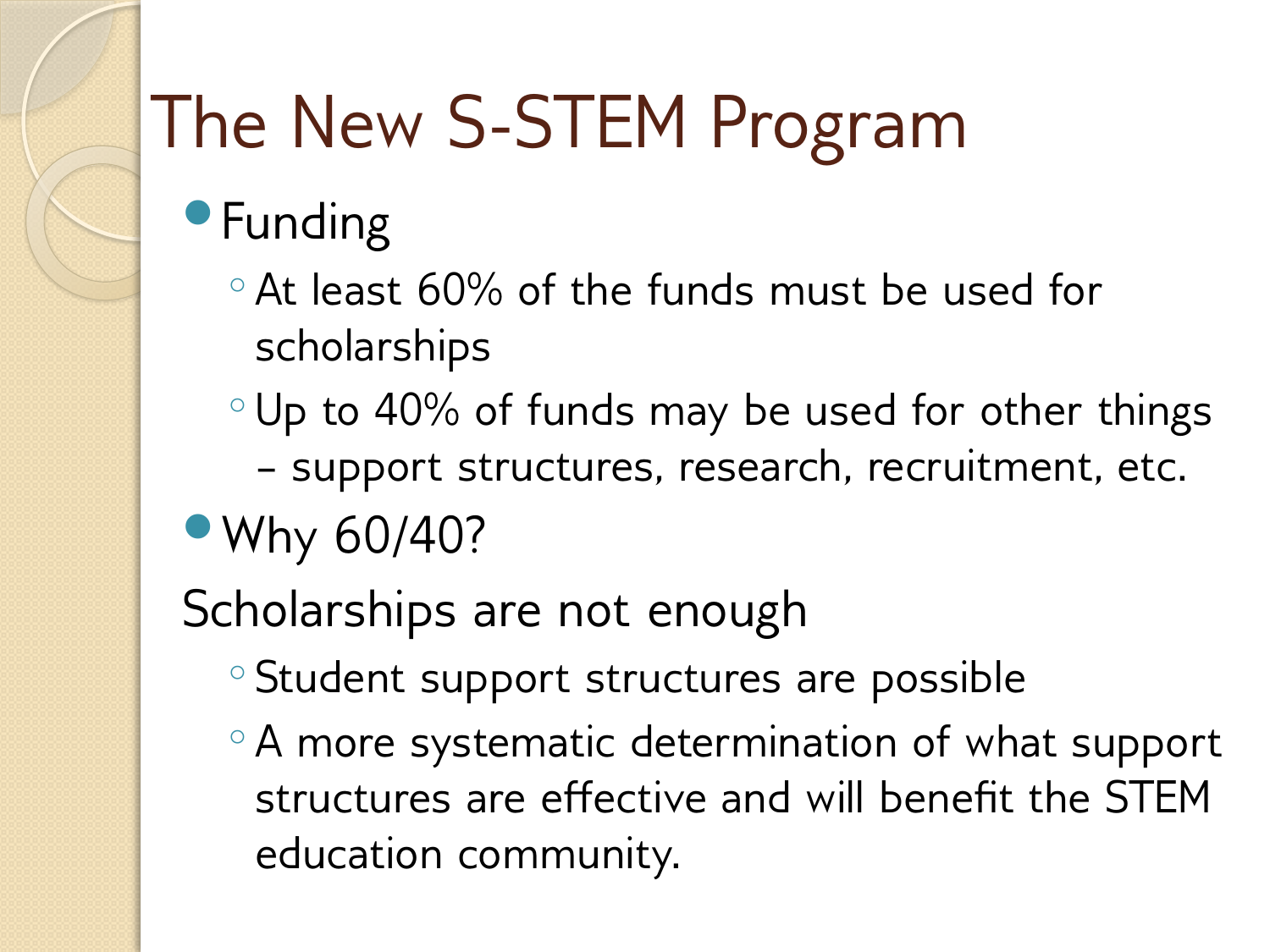

# The New S-STEM Program
Funding
At least 60% of the funds must be used for scholarships
Up to 40% of funds may be used for other things – support structures, research, recruitment, etc.
Why 60/40?
Scholarships are not enough
Student support structures are possible
A more systematic determination of what support structures are effective and will benefit the STEM education community.